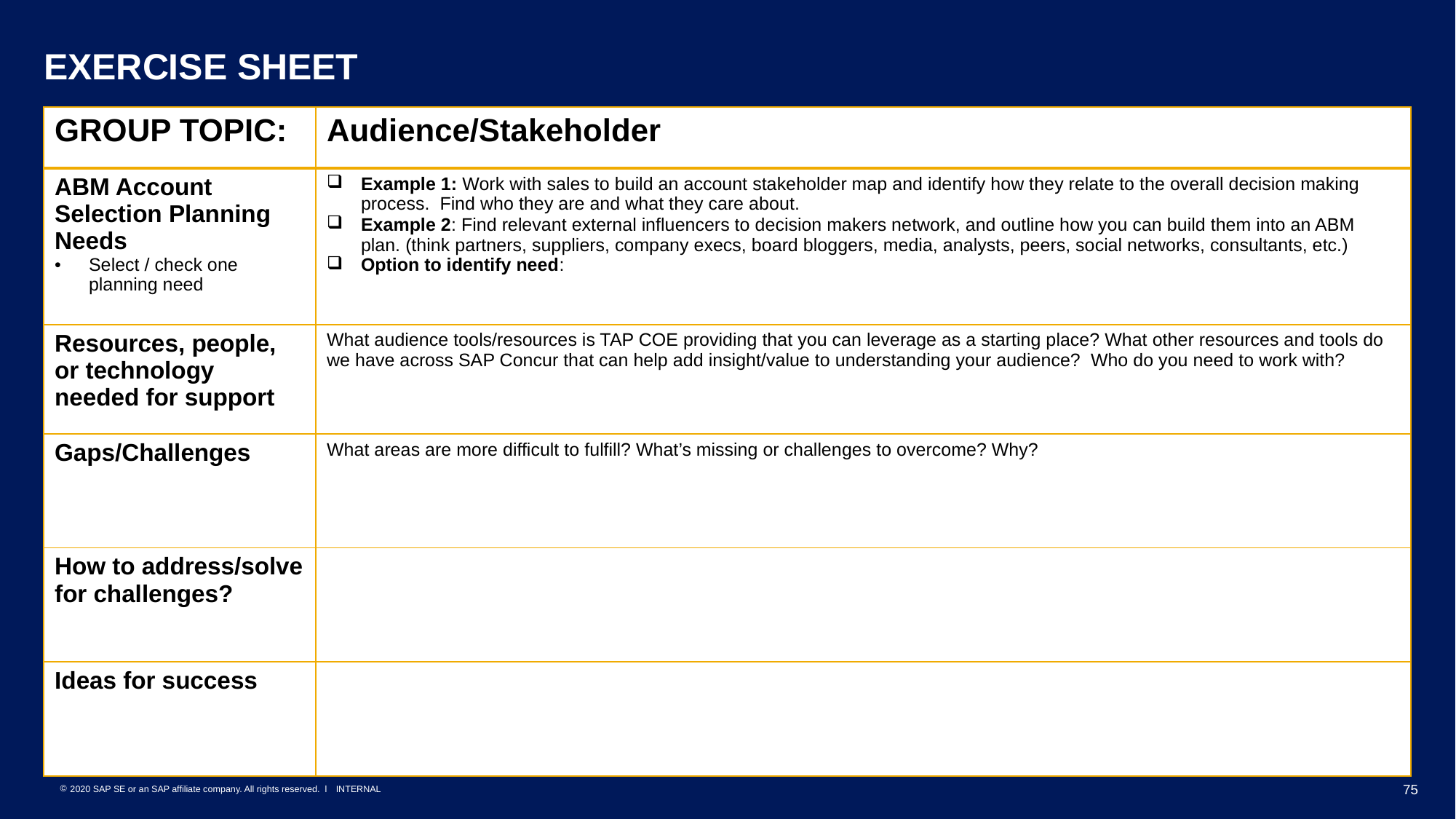

# EXERCISE SHEET
| GROUP TOPIC: | Audience/Stakeholder |
| --- | --- |
| ABM Account Selection Planning Needs Select / check one planning need | Example 1: Work with sales to build an account stakeholder map and identify how they relate to the overall decision making process. Find who they are and what they care about. Example 2: Find relevant external influencers to decision makers network, and outline how you can build them into an ABM plan. (think partners, suppliers, company execs, board bloggers, media, analysts, peers, social networks, consultants, etc.) Option to identify need: |
| Resources, people, or technology needed for support | What audience tools/resources is TAP COE providing that you can leverage as a starting place? What other resources and tools do we have across SAP Concur that can help add insight/value to understanding your audience? Who do you need to work with? |
| Gaps/Challenges | What areas are more difficult to fulfill? What’s missing or challenges to overcome? Why? |
| How to address/solve for challenges? |  |
| Ideas for success |  |